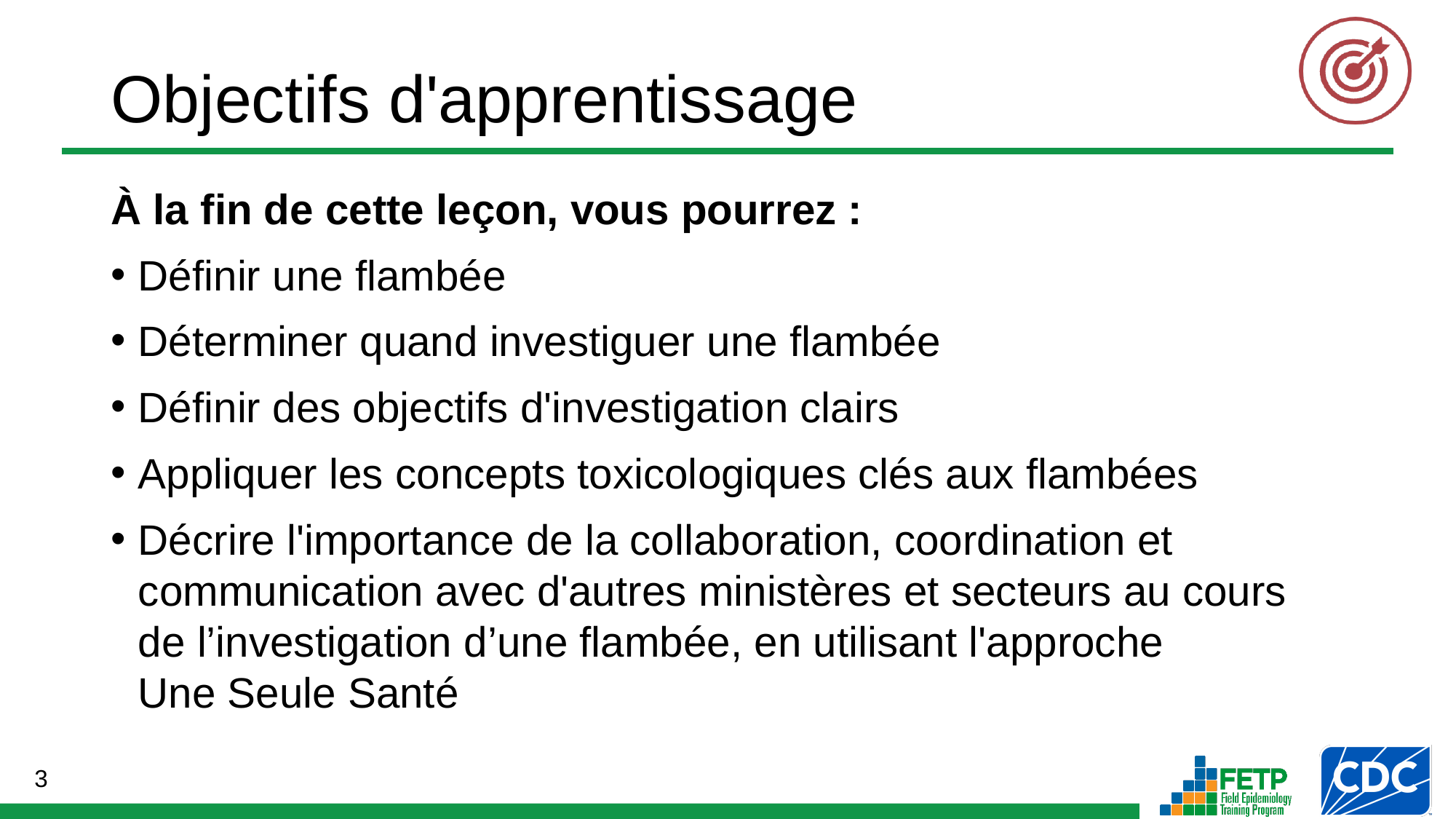

À la fin de cette leçon, vous pourrez :
Définir une flambée
Déterminer quand investiguer une flambée
Définir des objectifs d'investigation clairs
Appliquer les concepts toxicologiques clés aux flambées
Décrire l'importance de la collaboration, coordination et communication avec d'autres ministères et secteurs au cours de l’investigation d’une flambée, en utilisant l'approche
Une Seule Santé